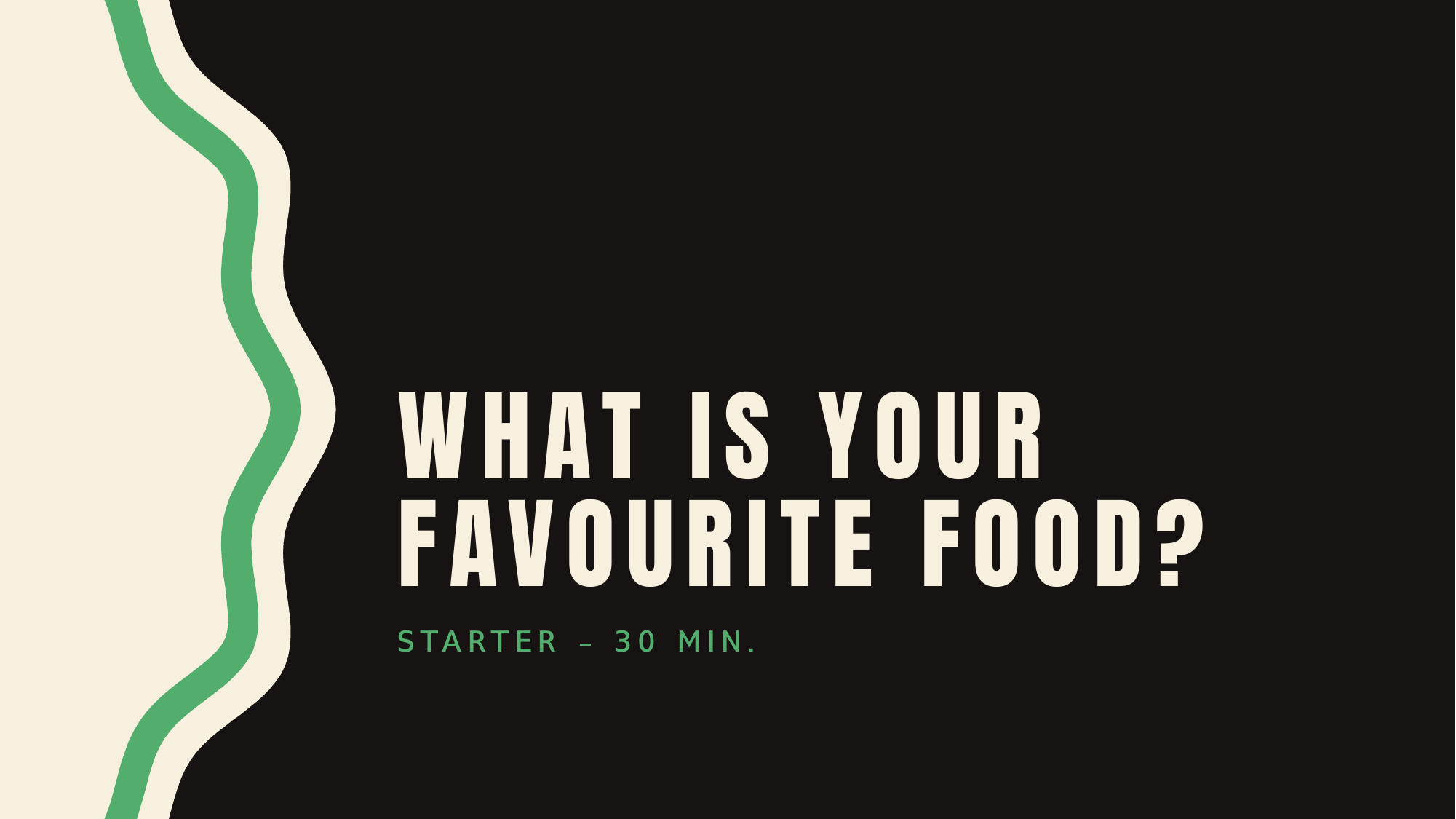

# What is your favourite food?
Starter – 30 min.